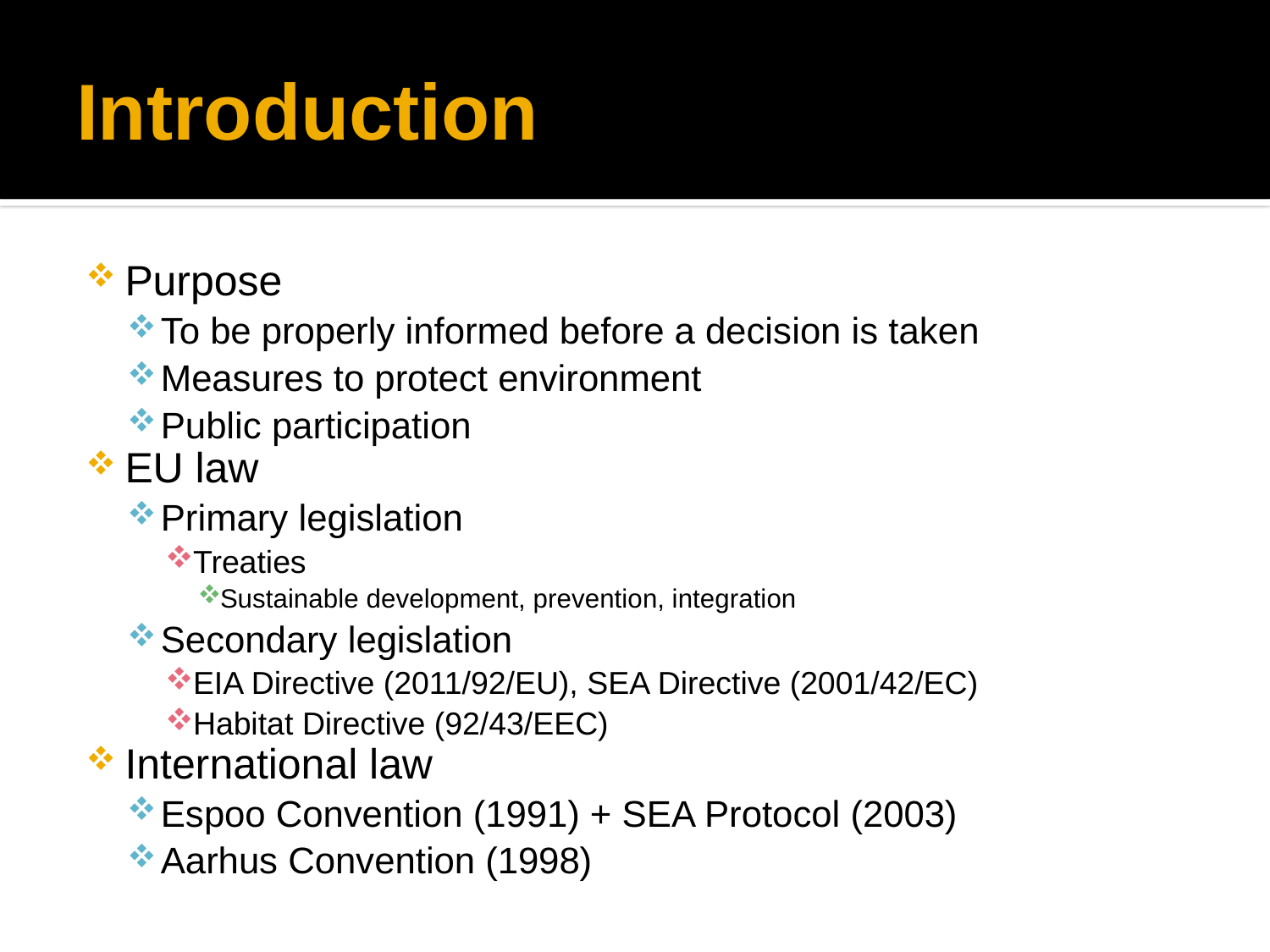

# Introduction
Purpose
To be properly informed before a decision is taken
Measures to protect environment
Public participation
EU law
Primary legislation
Treaties
Sustainable development, prevention, integration
Secondary legislation
EIA Directive (2011/92/EU), SEA Directive (2001/42/EC)
Habitat Directive (92/43/EEC)
International law
Espoo Convention (1991) + SEA Protocol (2003)
Aarhus Convention (1998)